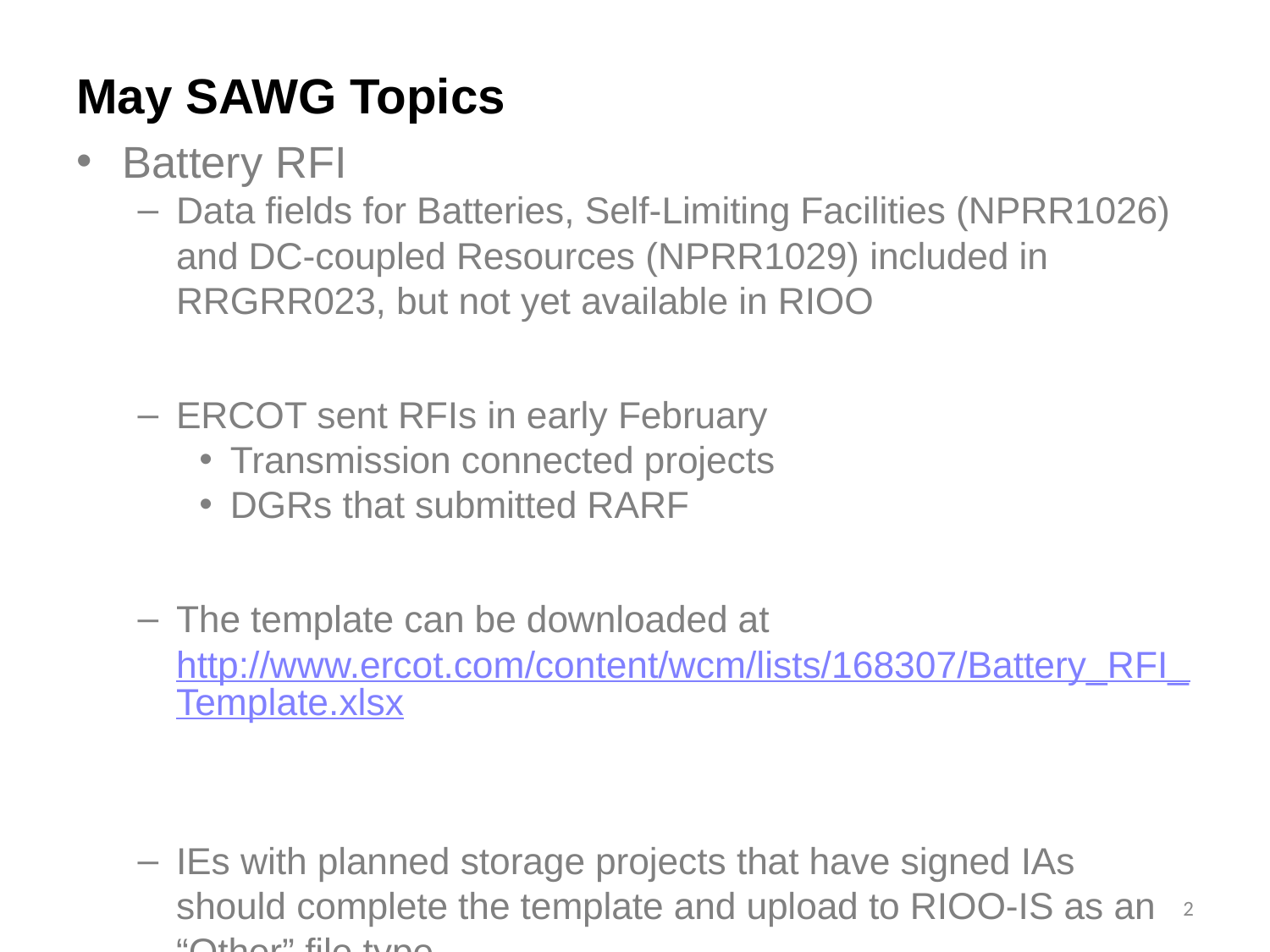

# May SAWG Topics
Battery RFI
Data fields for Batteries, Self-Limiting Facilities (NPRR1026) and DC-coupled Resources (NPRR1029) included in RRGRR023, but not yet available in RIOO

ERCOT sent RFIs in early February
Transmission connected projects
DGRs that submitted RARF

The template can be downloaded at http://www.ercot.com/content/wcm/lists/168307/Battery_RFI_Template.xlsx

IEs with planned storage projects that have signed IAs should complete the template and upload to RIOO-IS as an “Other” file type

2